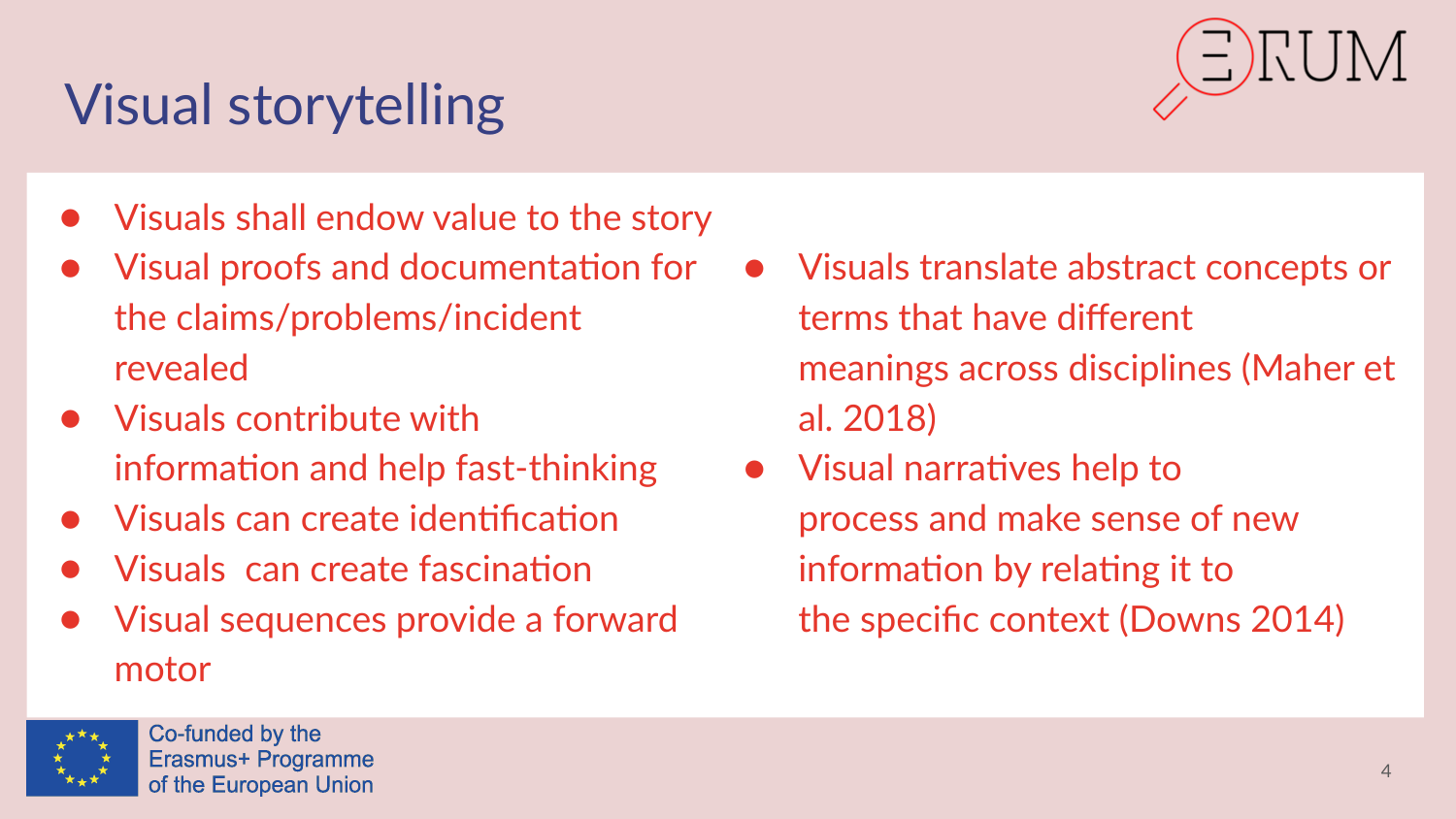

# Visual storytelling
Visuals shall endow value to the story
Visual proofs and documentation for the claims/problems/incident revealed
Visuals contribute with information and help fast-thinking
Visuals can create identification
Visuals  can create fascination
Visual sequences provide a forward motor

Visuals translate abstract concepts or terms that have different
meanings across disciplines (Maher et al. 2018)
Visual narratives help to
process and make sense of new information by relating it to
the specific context (Downs 2014)

4